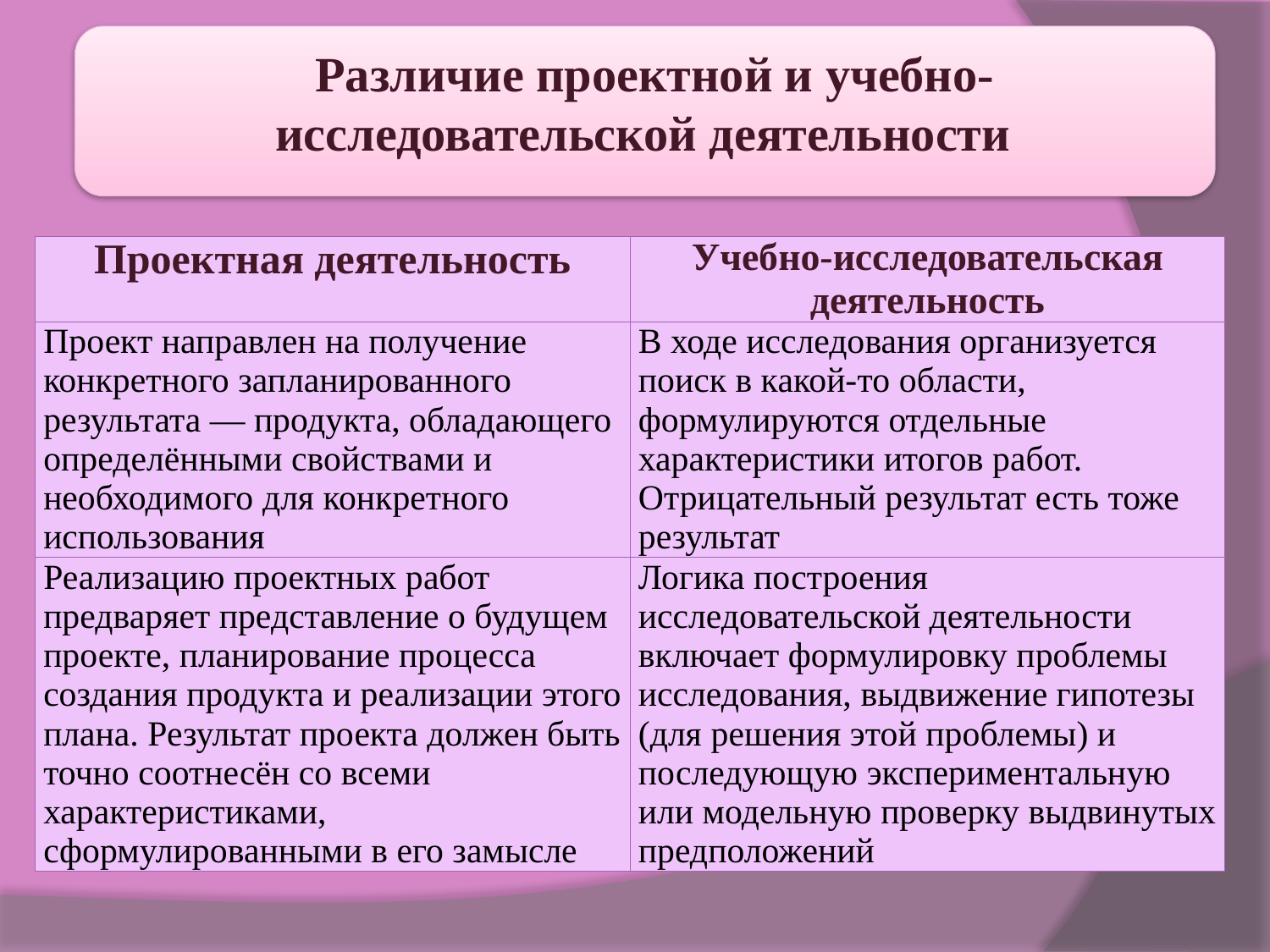

Различие проектной и учебно-исследовательской деятельности
| Проектная деятельность | Учебно-исследовательская деятельность |
| --- | --- |
| Проект направлен на получение конкретного запланированного результата — продукта, обладающего определёнными свойствами и необходимого для конкретного использования | В ходе исследования организуется поиск в какой-то области, формулируются отдельные характеристики итогов работ. Отрицательный результат есть тоже результат |
| Реализацию проектных работ предваряет представление о будущем проекте, планирование процесса создания продукта и реализации этого плана. Результат проекта должен быть точно соотнесён со всеми характеристиками, сформулированными в его замысле | Логика построения исследовательской деятельности включает формулировку проблемы исследования, выдвижение гипотезы (для решения этой проблемы) и последующую экспериментальную или модельную проверку выдвинутых предположений |